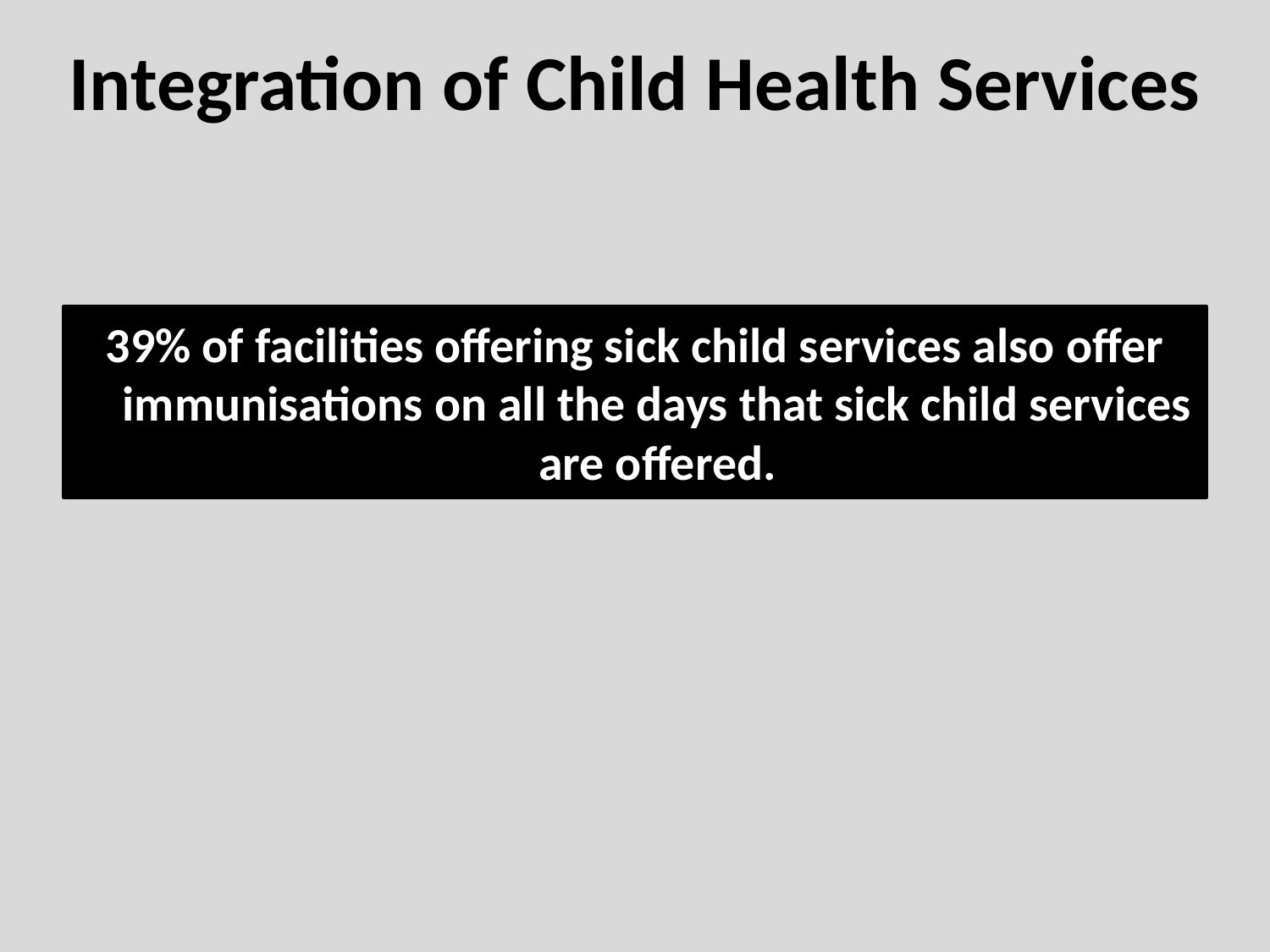

# Integration of Child Health Services
39% of facilities offering sick child services also offer immunisations on all the days that sick child services are offered.